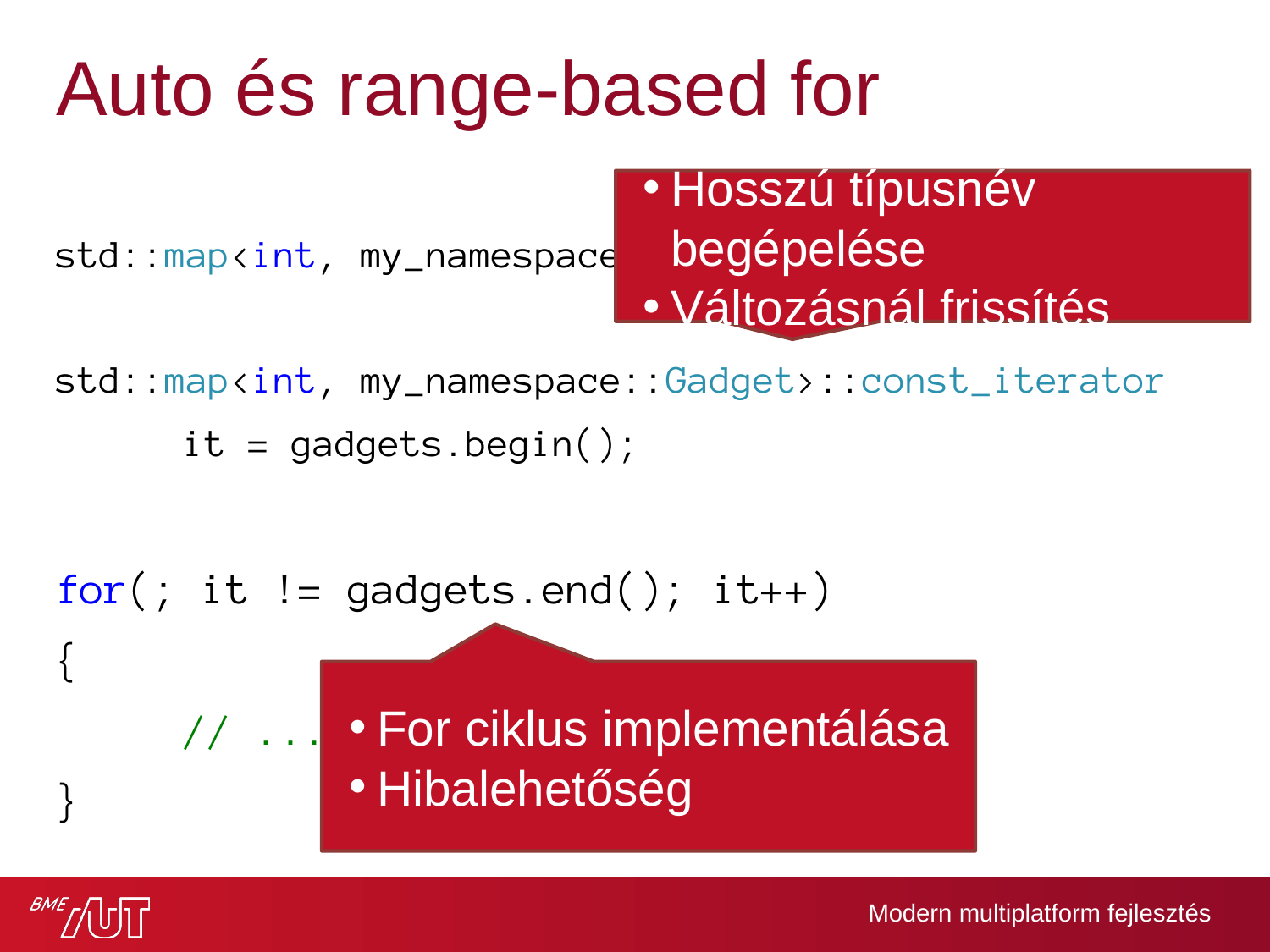

# Auto és range-based for
Hosszú típusnév begépelése
Változásnál frissítés
std::map<int, my_namespace::Gadget> gadgets;

std::map<int, my_namespace::Gadget>::const_iterator
	it = gadgets.begin();

for(; it != gadgets.end(); it++)
{
	// ...
}
For ciklus implementálása
Hibalehetőség
Modern multiplatform fejlesztés